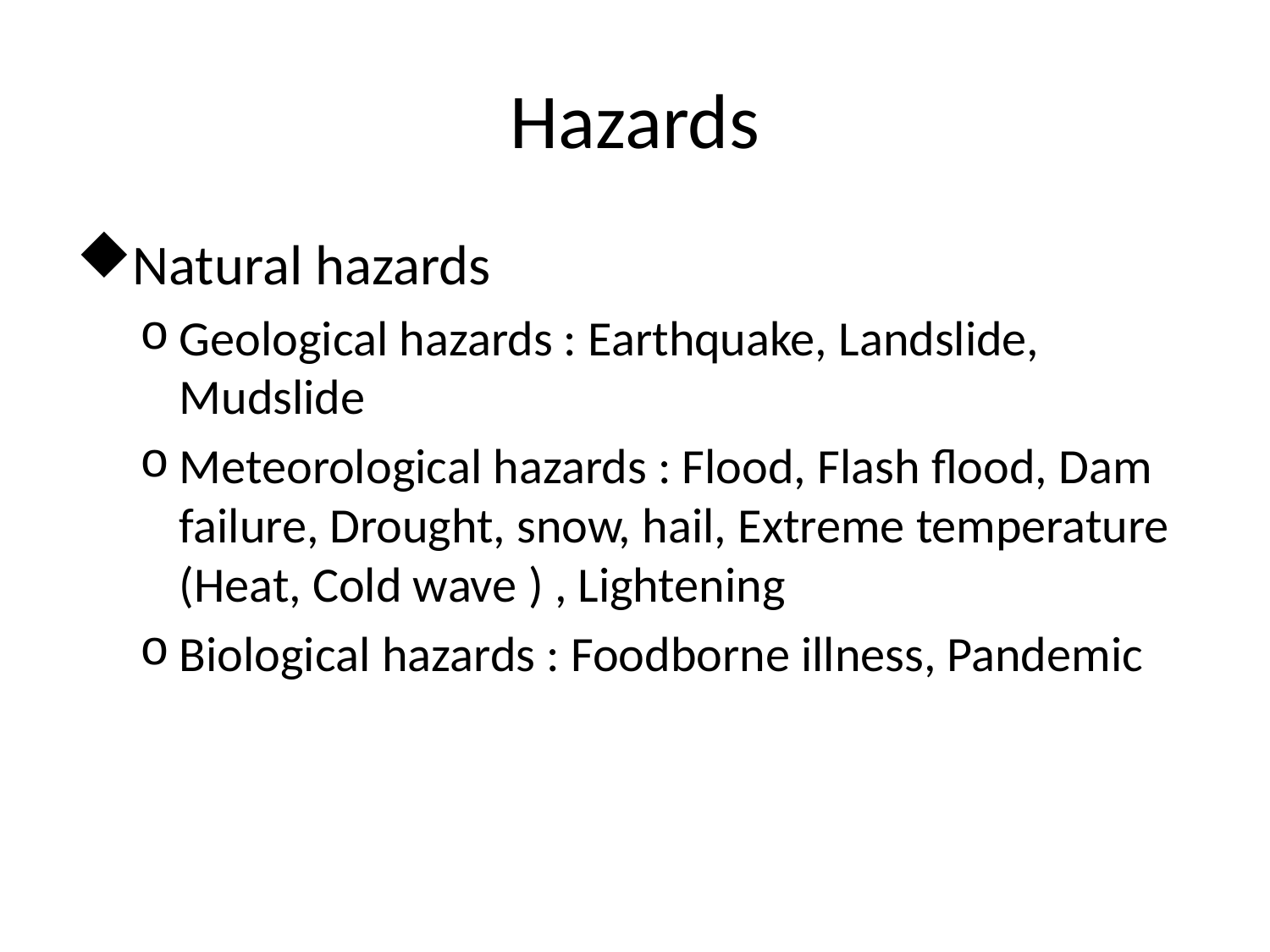

# Hazards
Natural hazards
Geological hazards : Earthquake, Landslide, Mudslide
Meteorological hazards : Flood, Flash flood, Dam failure, Drought, snow, hail, Extreme temperature (Heat, Cold wave ) , Lightening
Biological hazards : Foodborne illness, Pandemic